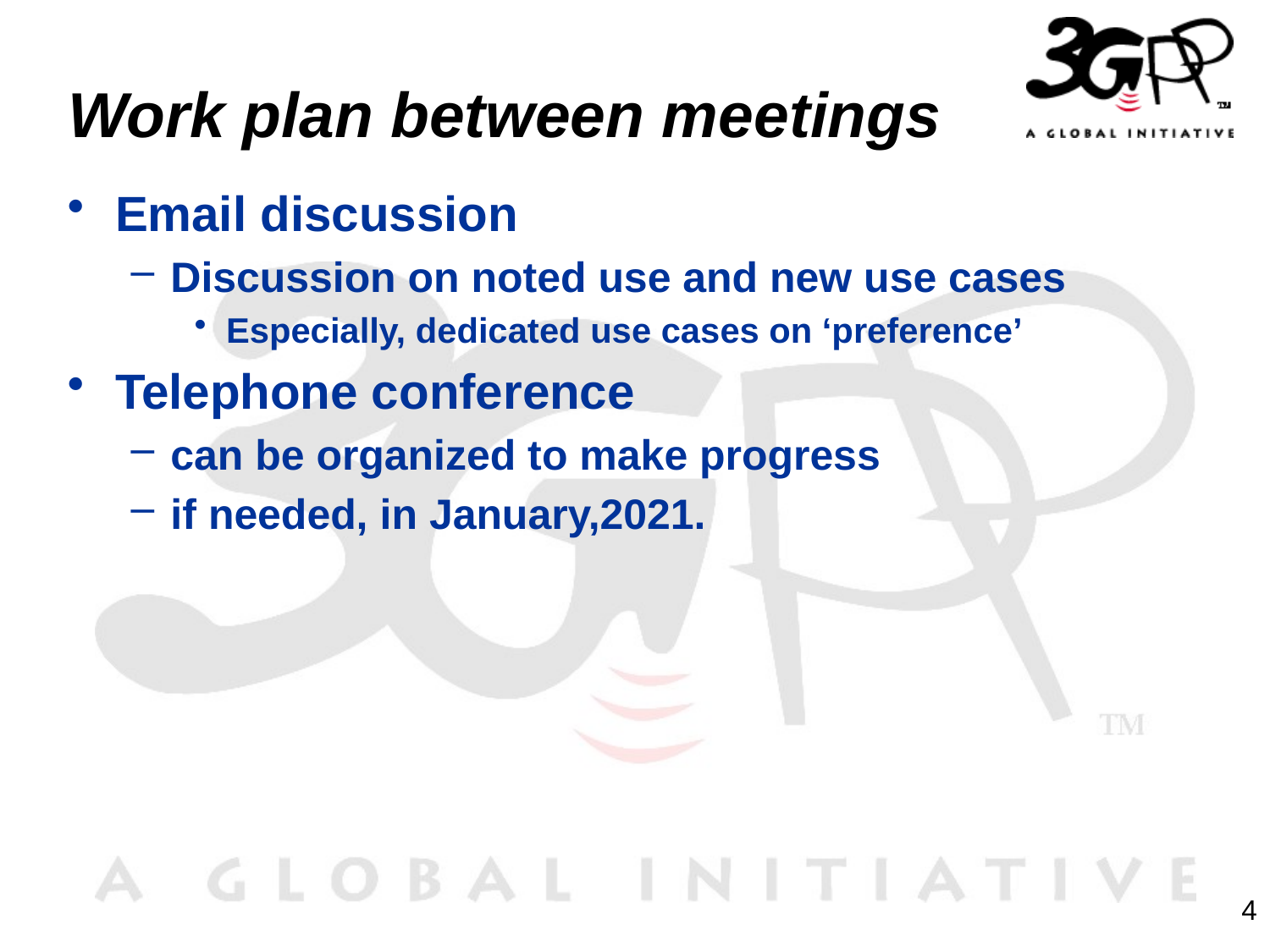

# Work plan between meetings
Email discussion
Discussion on noted use and new use cases
Especially, dedicated use cases on ‘preference’
Telephone conference
can be organized to make progress
if needed, in January,2021.

4